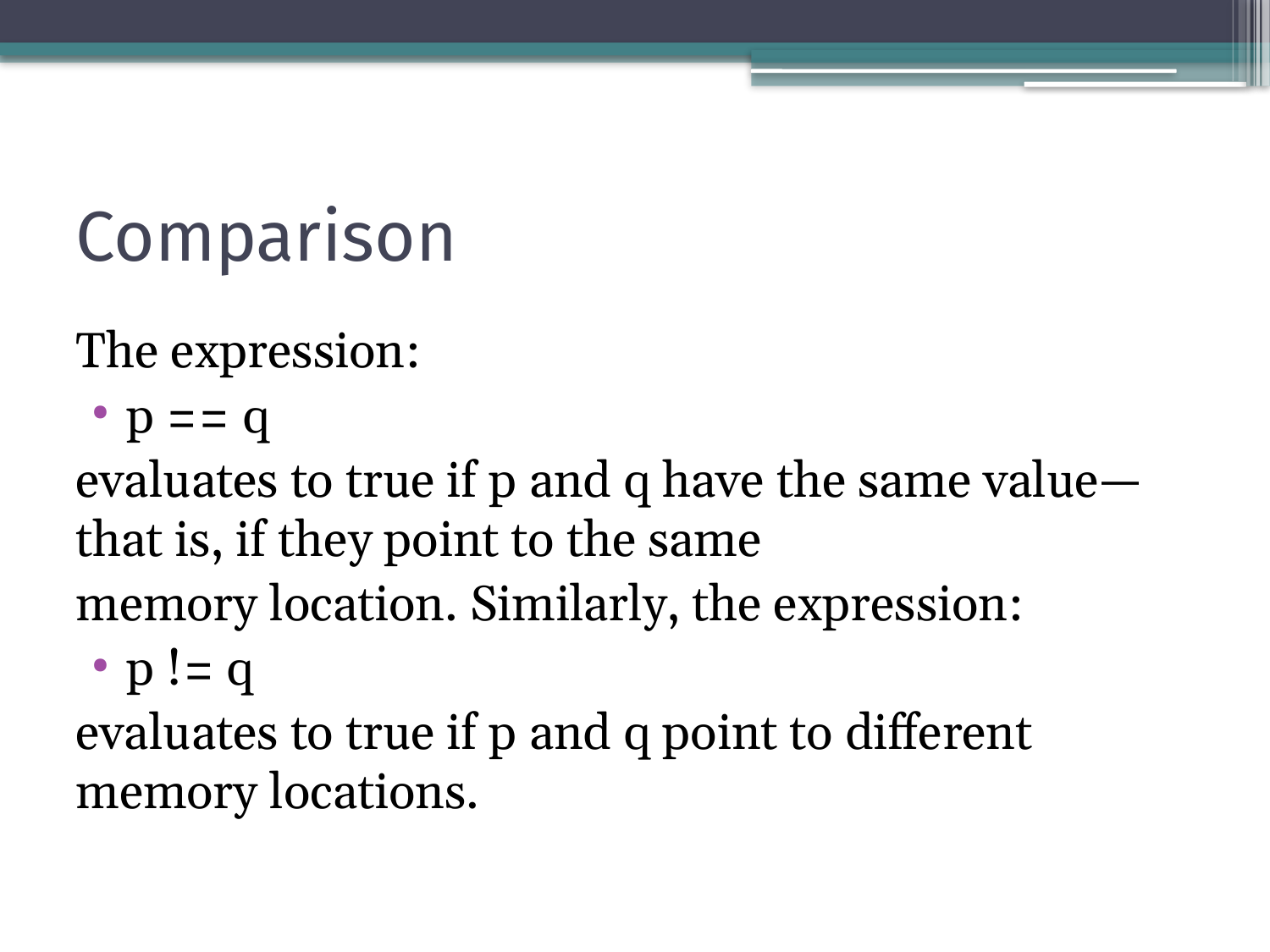

# Comparison
The expression:
p == q
evaluates to true if p and q have the same value—that is, if they point to the same
memory location. Similarly, the expression:
p != q
evaluates to true if p and q point to different memory locations.